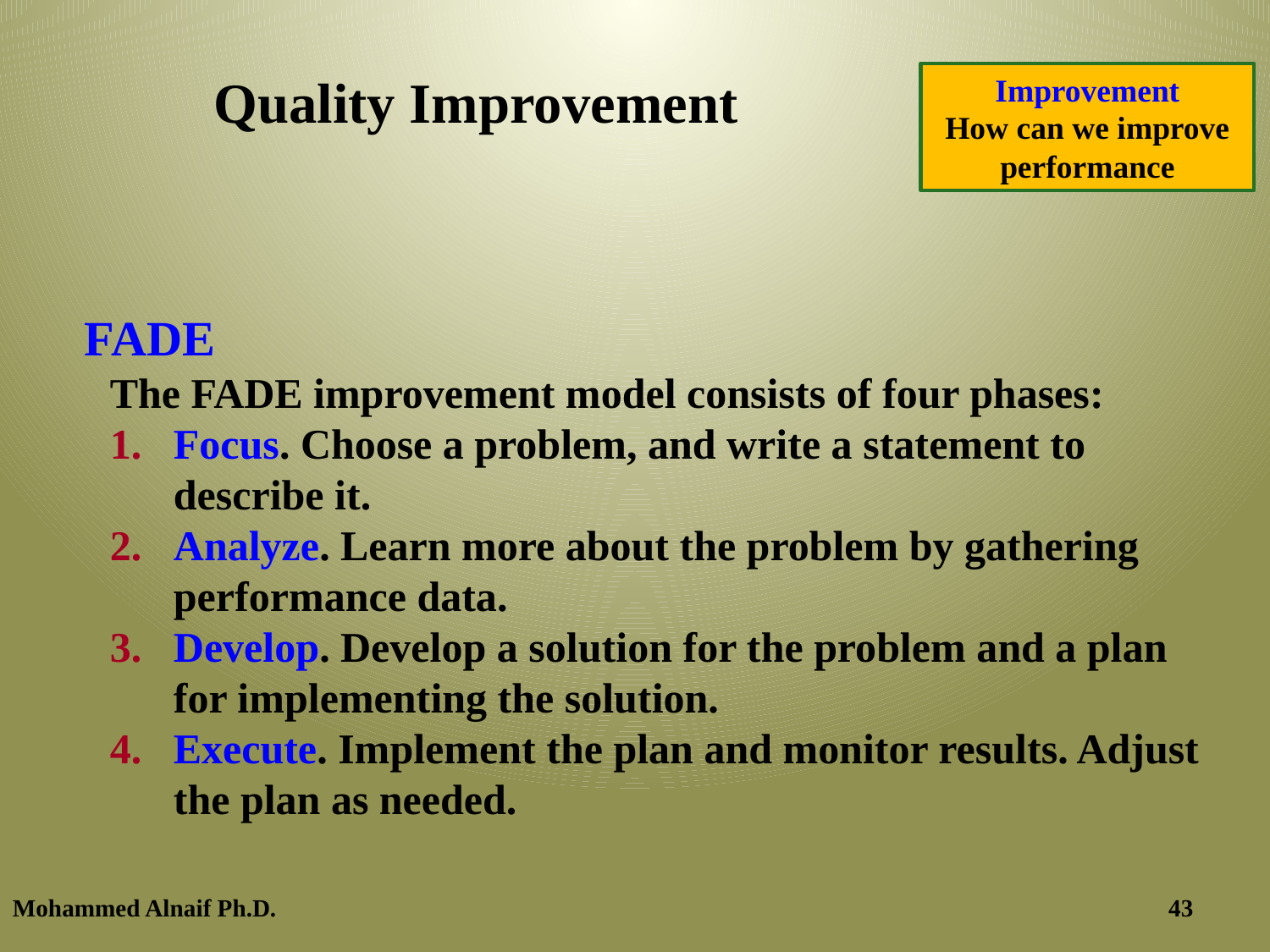

# Quality Improvement
Improvement
How can we improve performance
FADE
The FADE improvement model consists of four phases:
Focus. Choose a problem, and write a statement to describe it.
Analyze. Learn more about the problem by gathering performance data.
Develop. Develop a solution for the problem and a plan for implementing the solution.
Execute. Implement the plan and monitor results. Adjust the plan as needed.
Mohammed Alnaif Ph.D.
11/20/2016
43